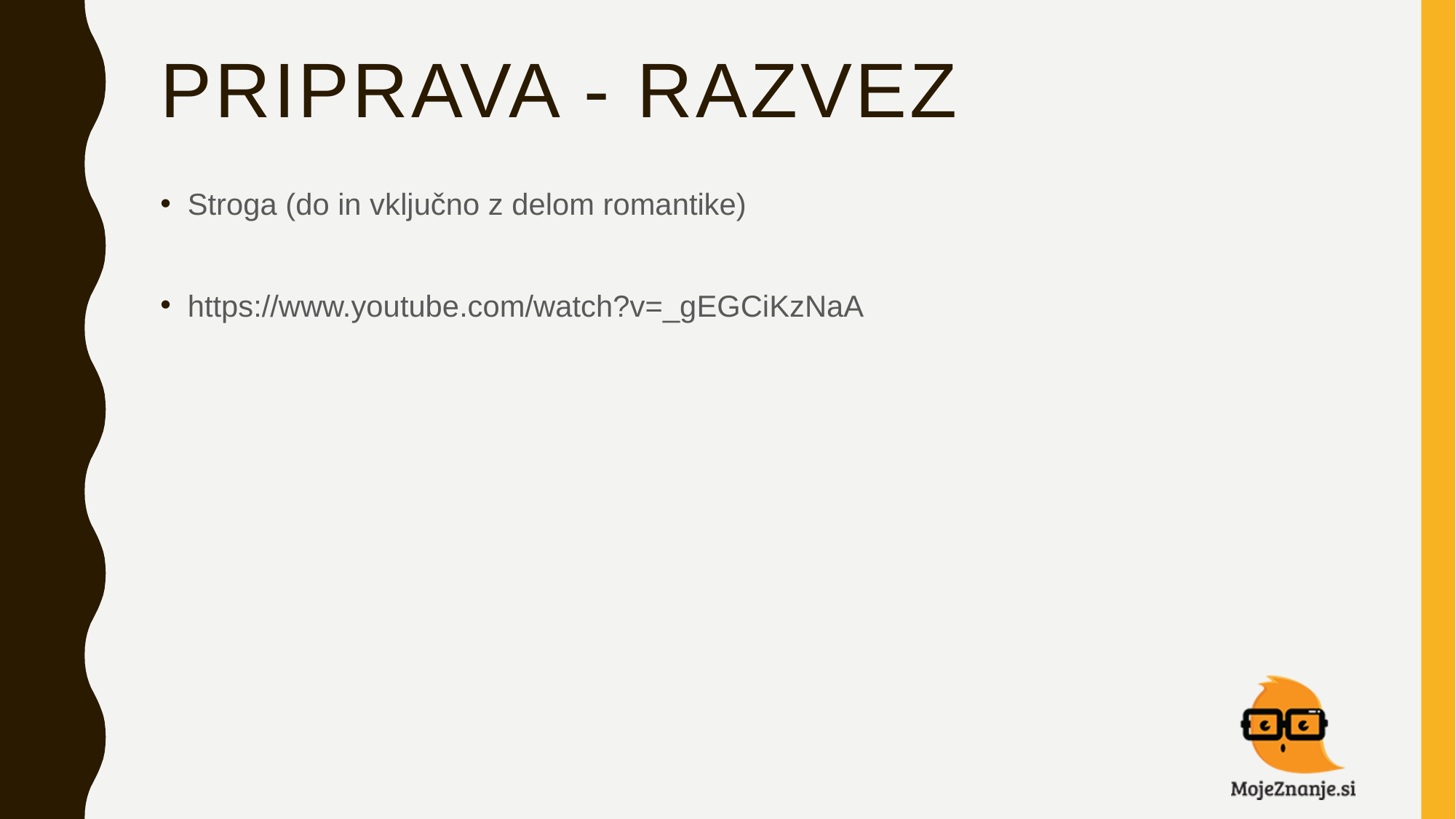

# Priprava - Razvez
Stroga (do in vključno z delom romantike)

https://www.youtube.com/watch?v=_gEGCiKzNaA